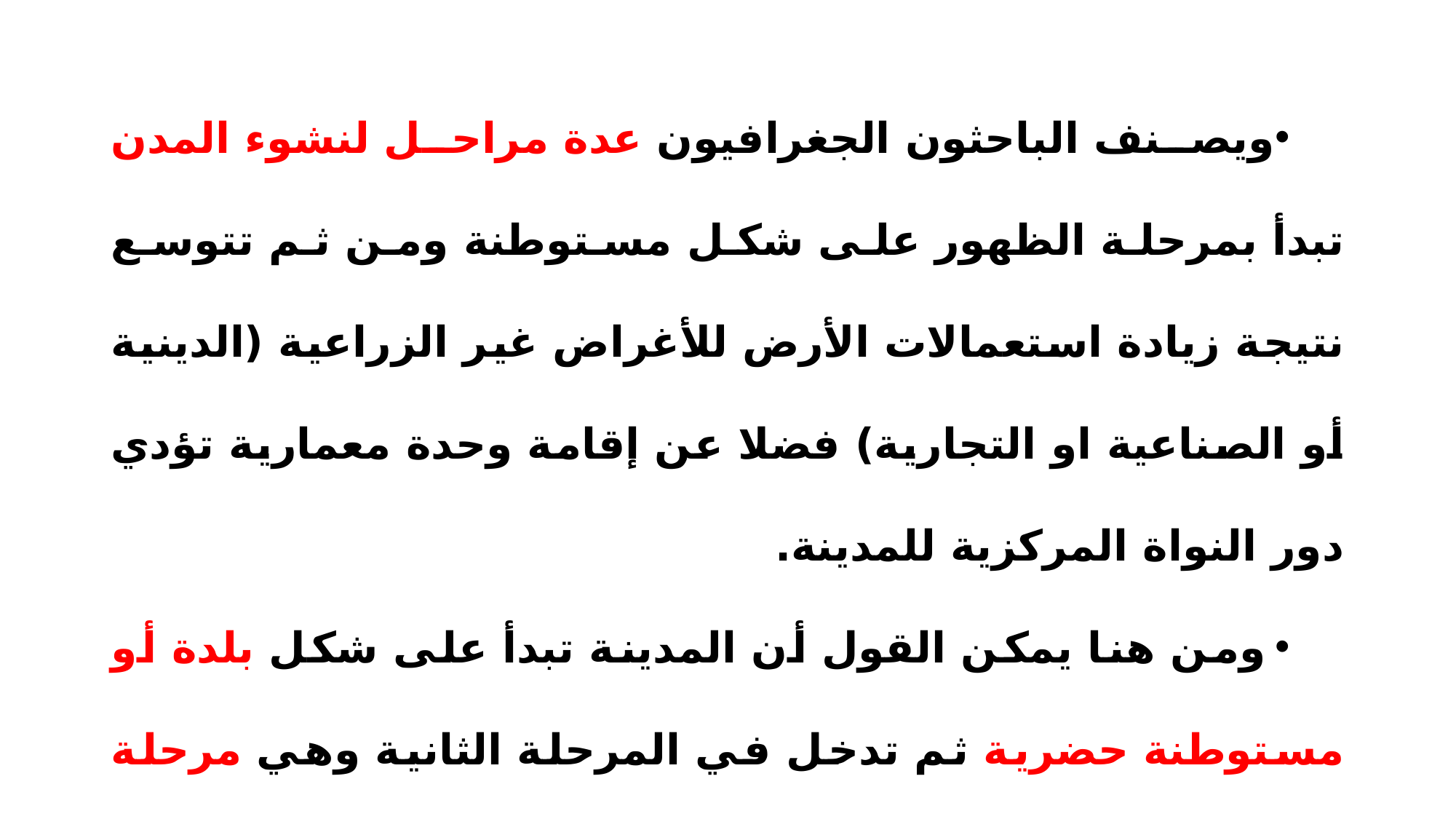

ويصنف الباحثون الجغرافيون عدة مراحل لنشوء المدن تبدأ بمرحلة الظهور على شكل مستوطنة ومن ثم تتوسع نتيجة زيادة استعمالات الأرض للأغراض غير الزراعية (الدينية أو الصناعية او التجارية) فضلا عن إقامة وحدة معمارية تؤدي دور النواة المركزية للمدينة.
 ومن هنا يمكن القول أن المدينة تبدأ على شكل بلدة أو مستوطنة حضرية ثم تدخل في المرحلة الثانية وهي مرحلة النمو الذي يكون في أغلب الأحيان عن طريق نمو السكان بدافع الهجرة فضلاً عن النمو الطبيعي فيها.